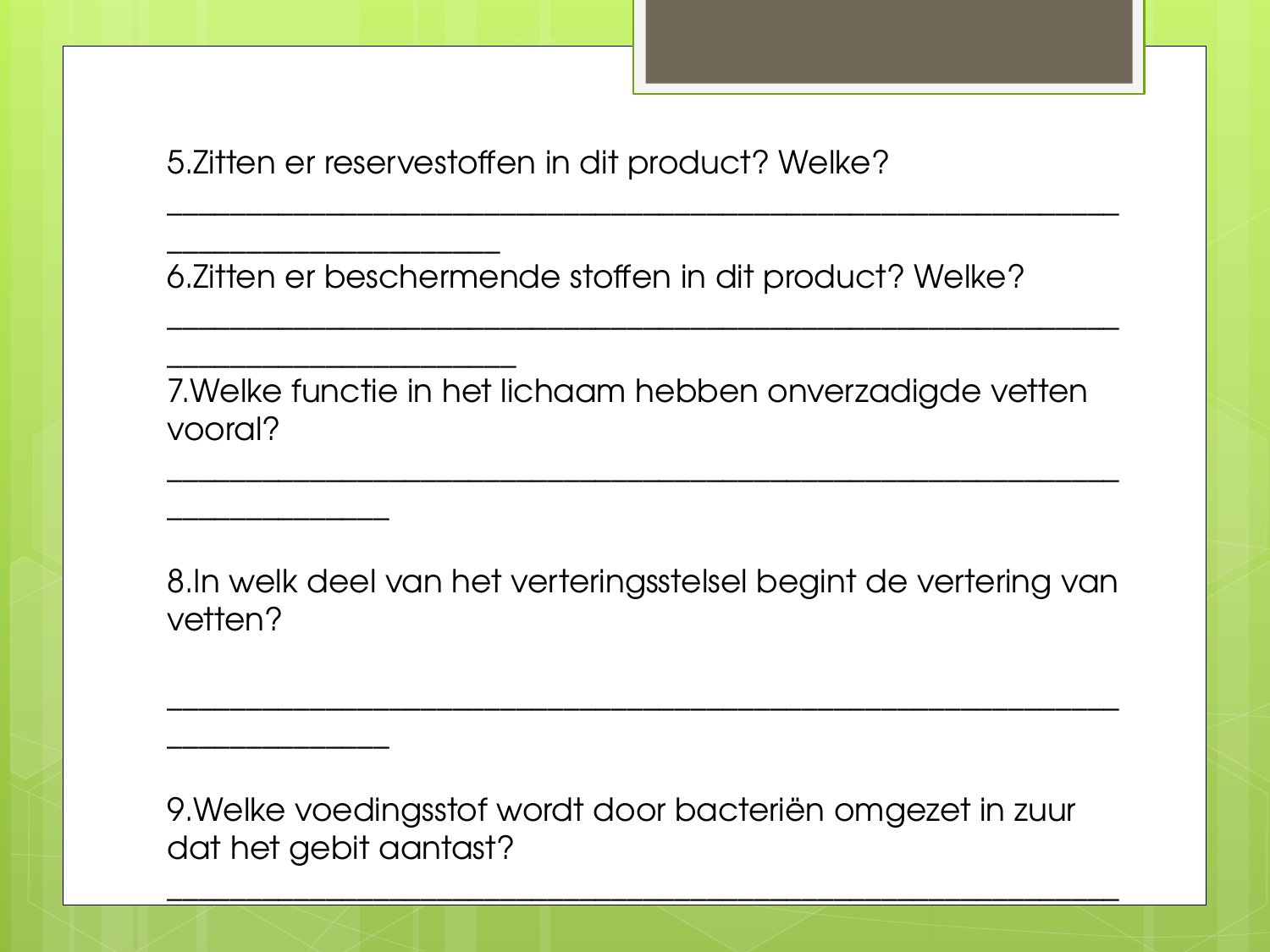

5.Zitten er reservestoffen in dit product? Welke?
_________________________________________________________________________________
6.Zitten er beschermende stoffen in dit product? Welke?
__________________________________________________________________________________
7.Welke functie in het lichaam hebben onverzadigde vetten vooral?
__________________________________________________________________________

8.In welk deel van het verteringsstelsel begint de vertering van vetten?
__________________________________________________________________________

9.Welke voedingsstof wordt door bacteriën omgezet in zuur dat het gebit aantast?
____________________________________________________________